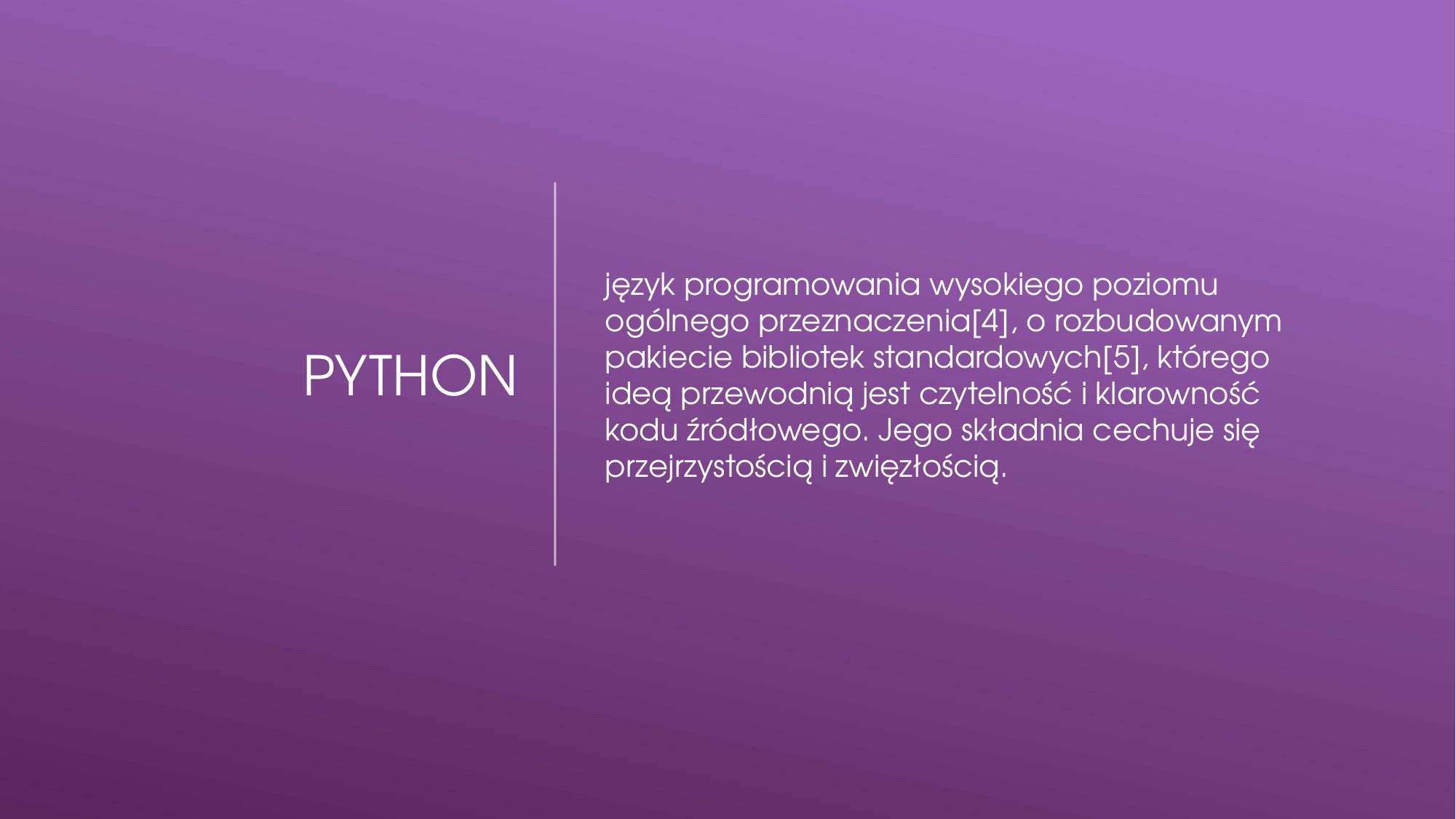

# Python
język programowania wysokiego poziomu ogólnego przeznaczenia[4], o rozbudowanym pakiecie bibliotek standardowych[5], którego ideą przewodnią jest czytelność i klarowność kodu źródłowego. Jego składnia cechuje się przejrzystością i zwięzłością.